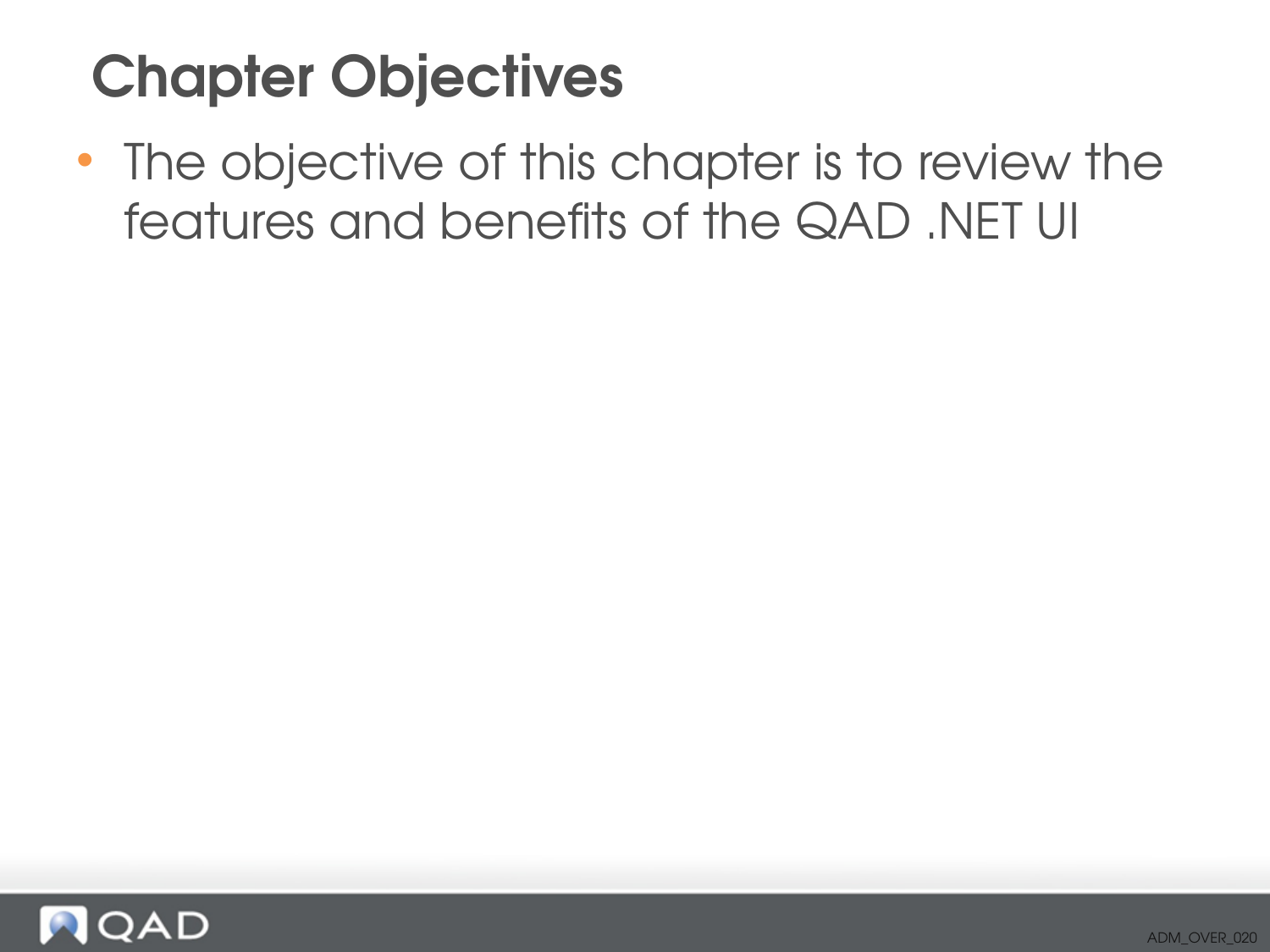

# Chapter Objectives
The objective of this chapter is to review the features and benefits of the QAD .NET UI

ADM_OVER_020